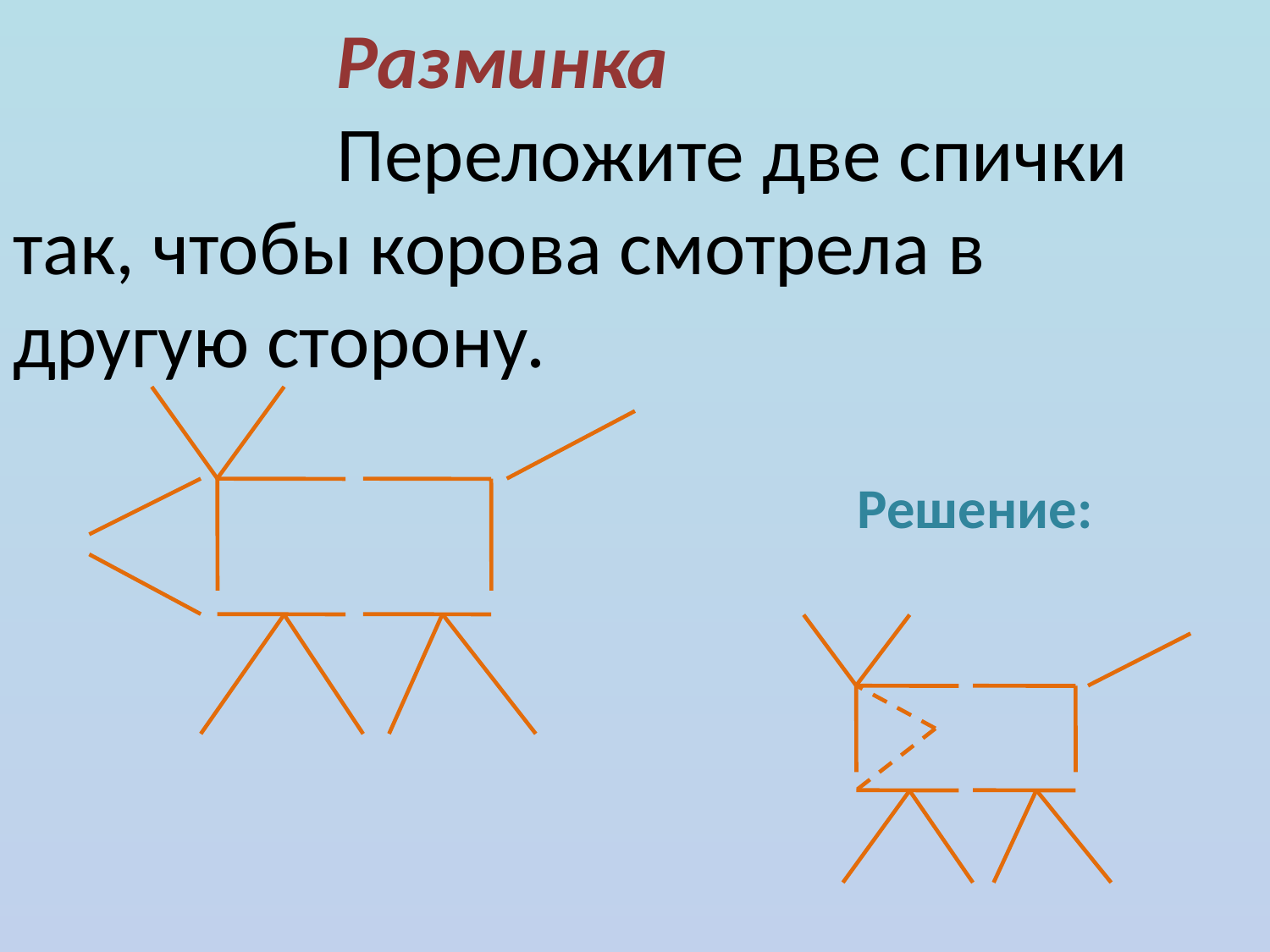

Разминка
Переложите две спички так, чтобы корова смотрела в другую сторону.

Решение: